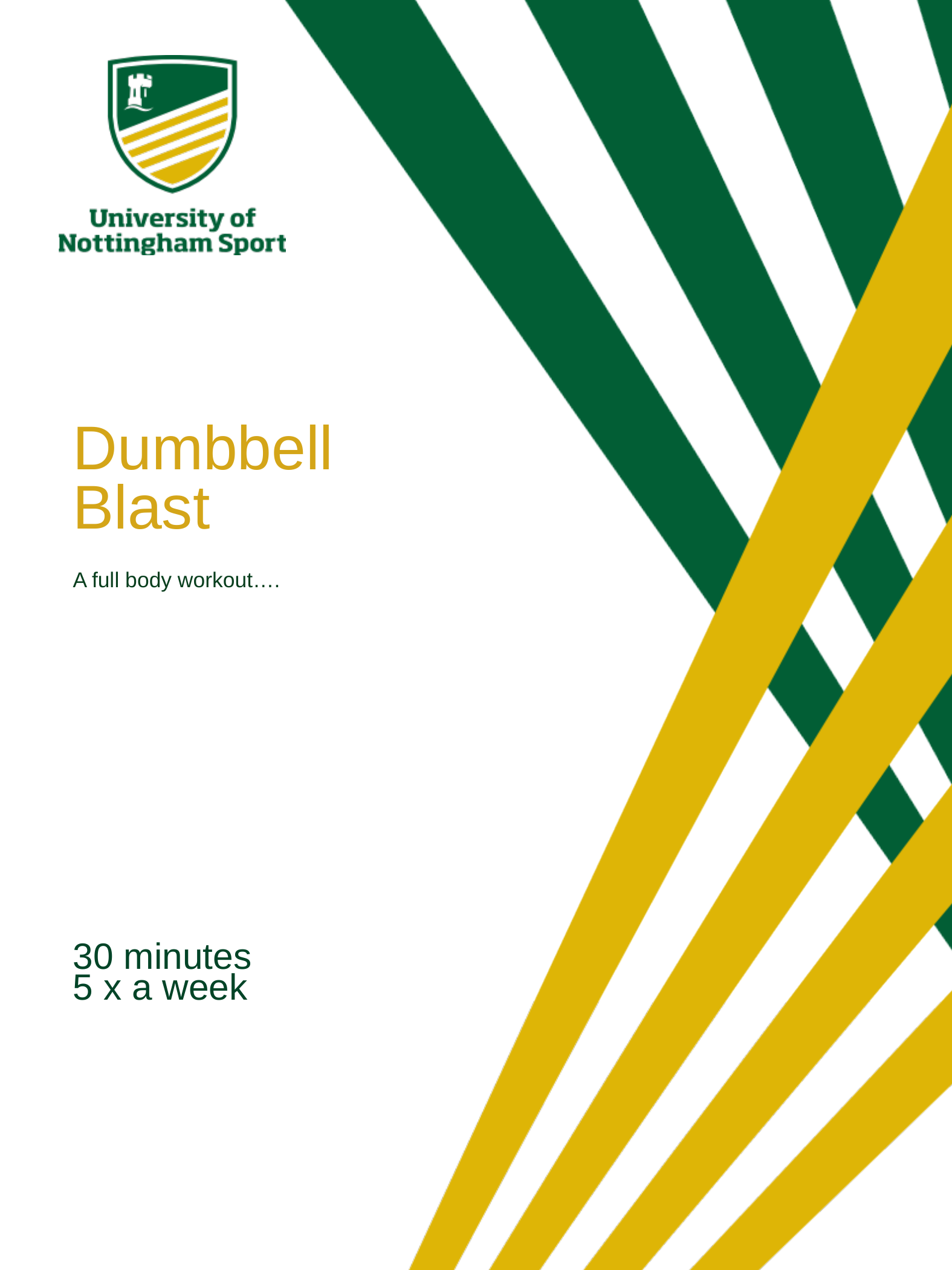

Dumbbell
Blast
A full body workout….
A full body workout….
30 minutes
5 x a week